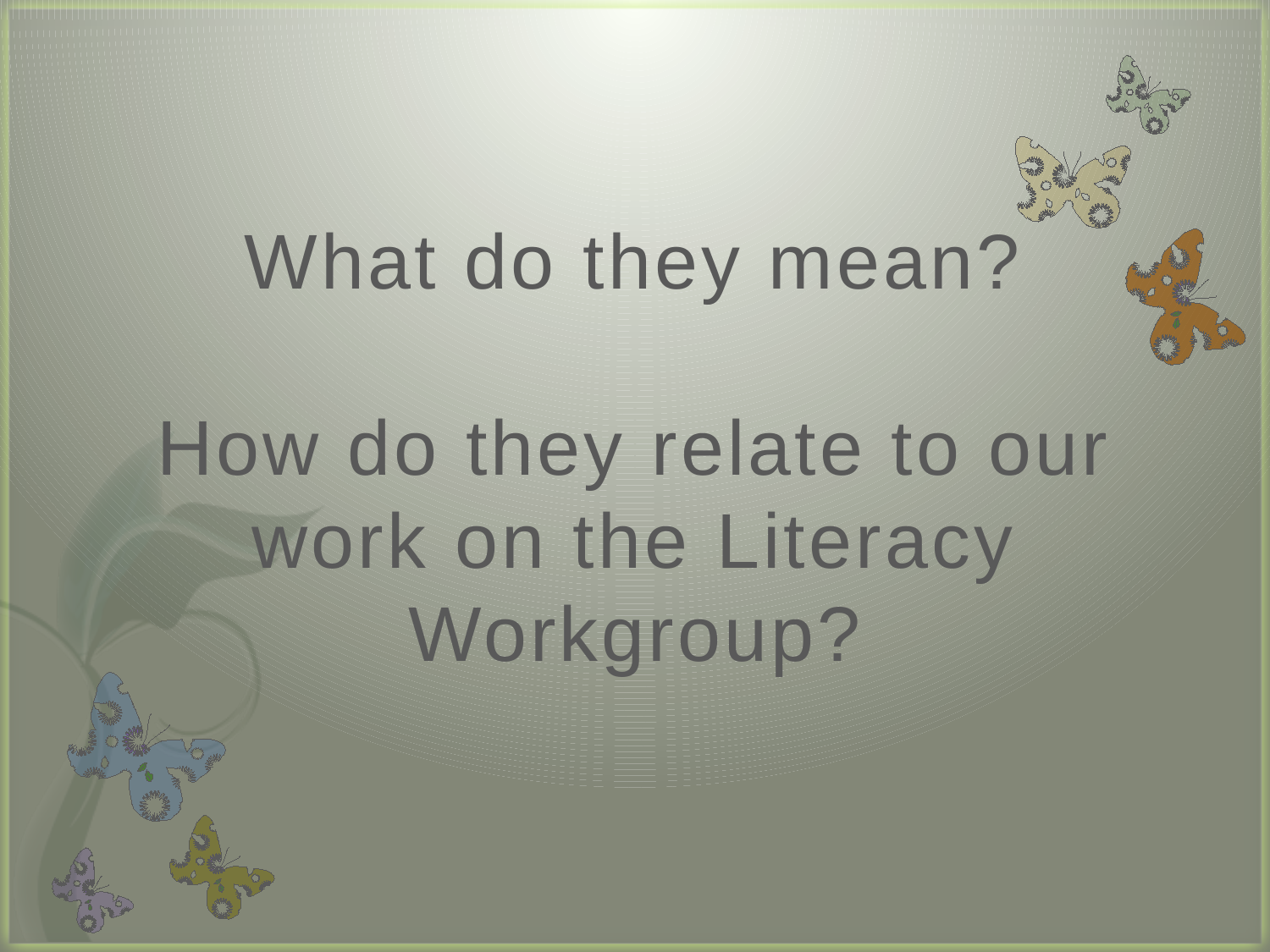

# What do they mean? How do they relate to our work on the Literacy Workgroup?